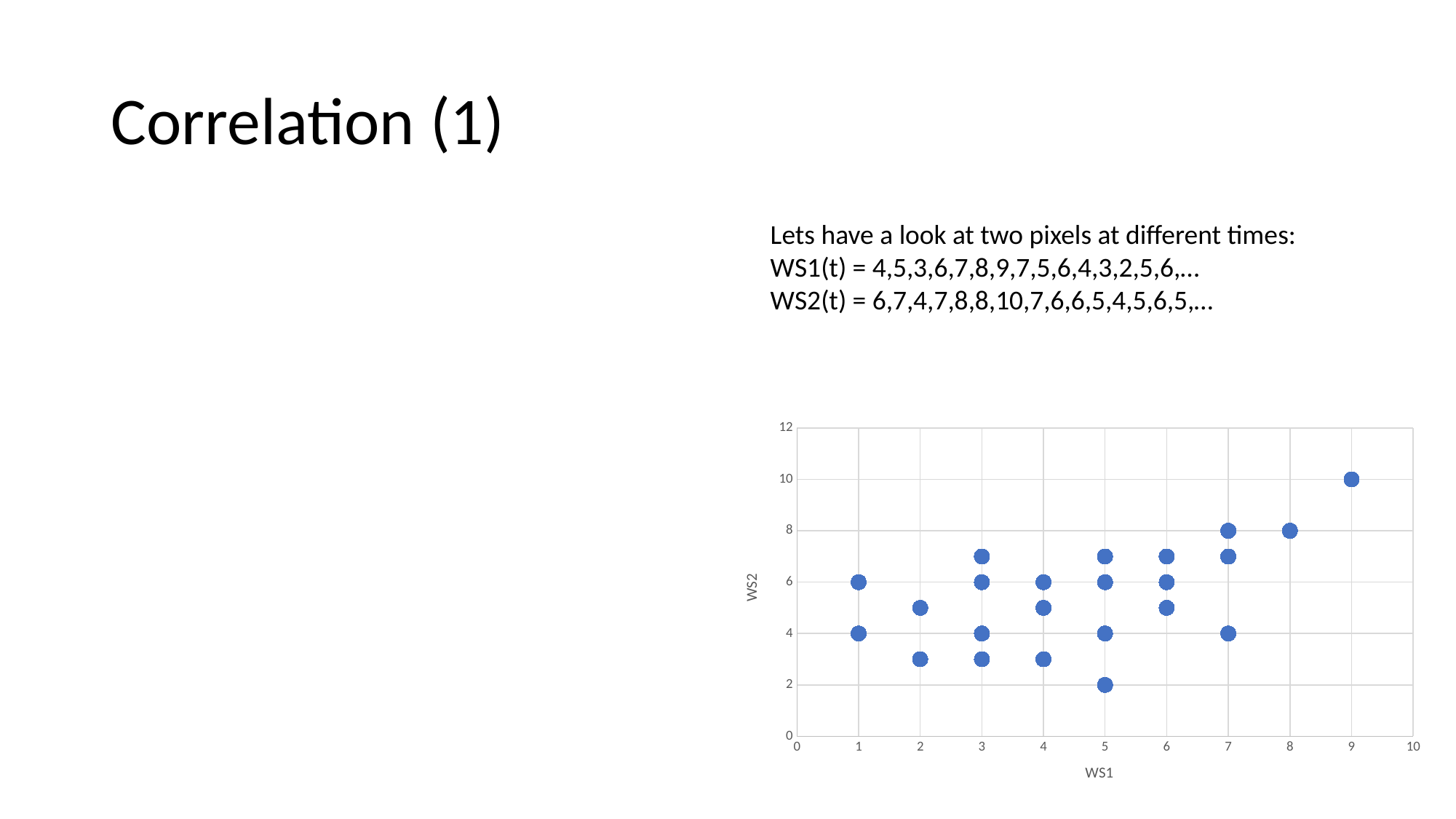

# Correlation (1)
Lets have a look at two pixels at different times:
WS1(t) = 4,5,3,6,7,8,9,7,5,6,4,3,2,5,6,…
WS2(t) = 6,7,4,7,8,8,10,7,6,6,5,4,5,6,5,…

### Chart

| Category | WS2 |
|---|---|